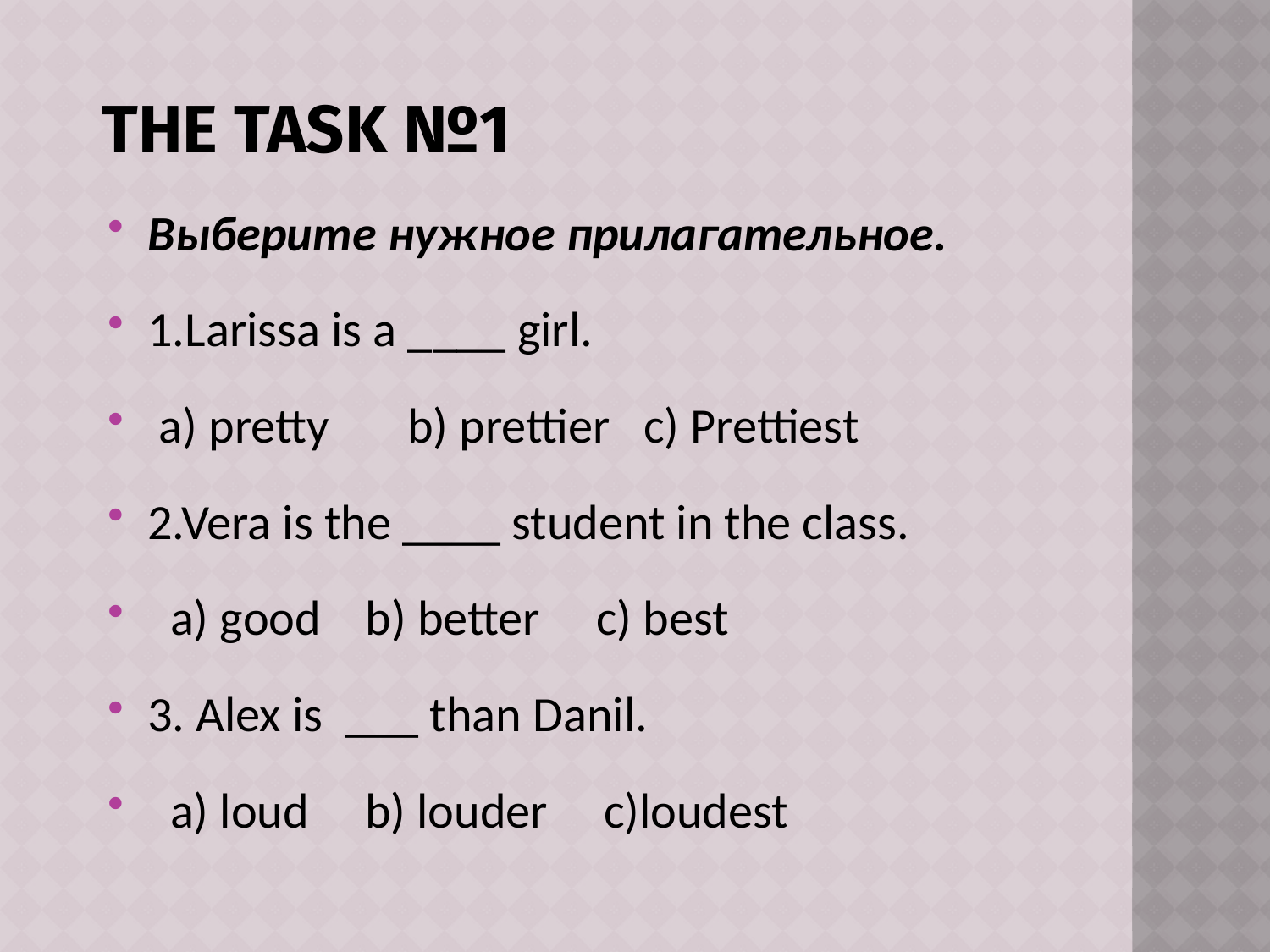

# The task №1
Выберите нужное прилагательное.
1.Larissa is a ____ girl.
 a) pretty       b) prettier   c) Prettiest
2.Vera is the ____ student in the class.
  a) good    b) better     c) best
3. Alex is  ___ than Danil.
  a) loud     b) louder     c)loudest